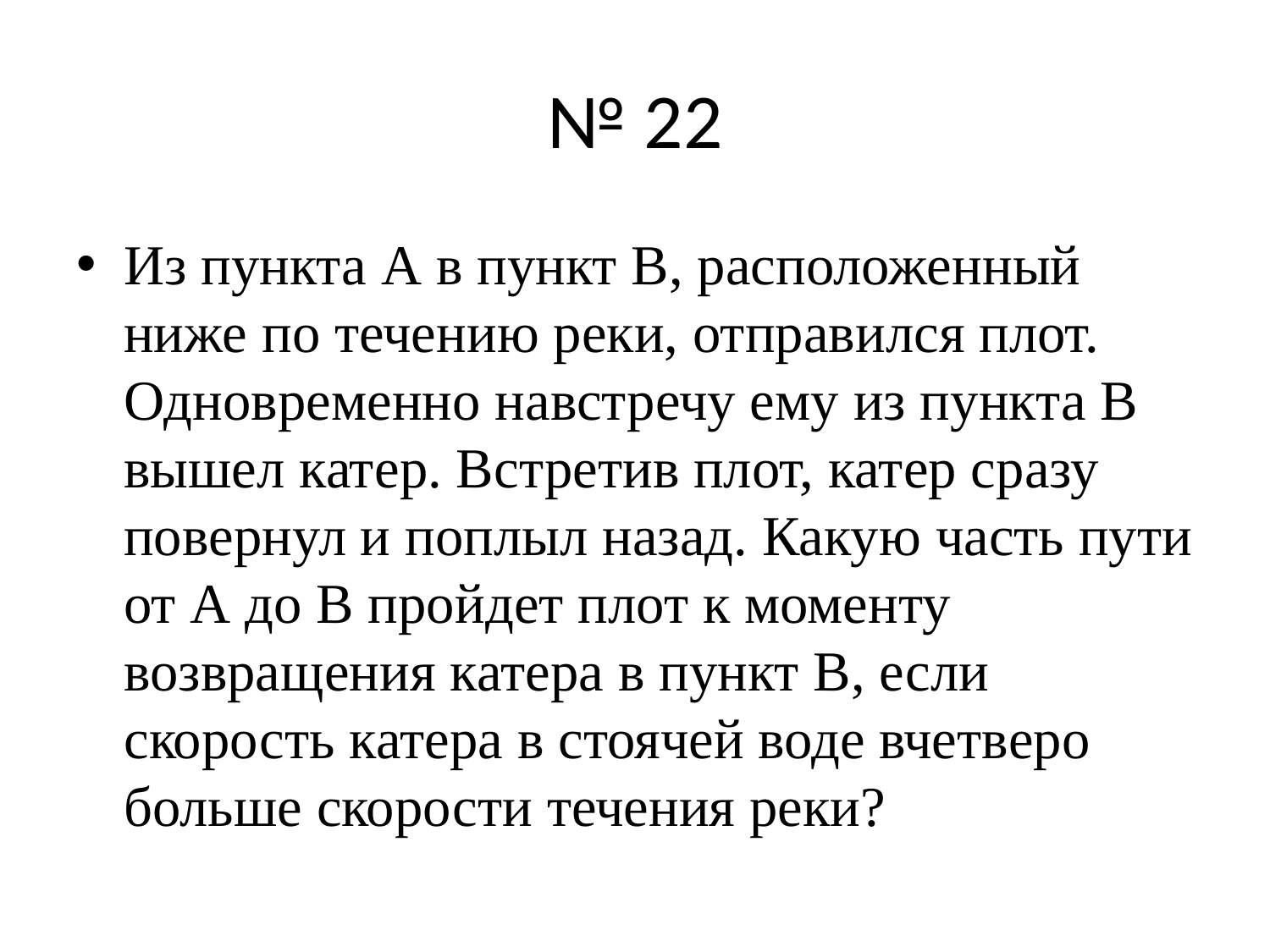

# № 22
Из пункта А в пункт В, расположенный ниже по течению реки, отправился плот. Одновременно навстречу ему из пункта В вышел катер. Встретив плот, катер сразу повернул и поплыл назад. Какую часть пути от А до В пройдет плот к моменту возвращения катера в пункт В, если скорость катера в стоячей воде вчетверо больше скорости течения реки?